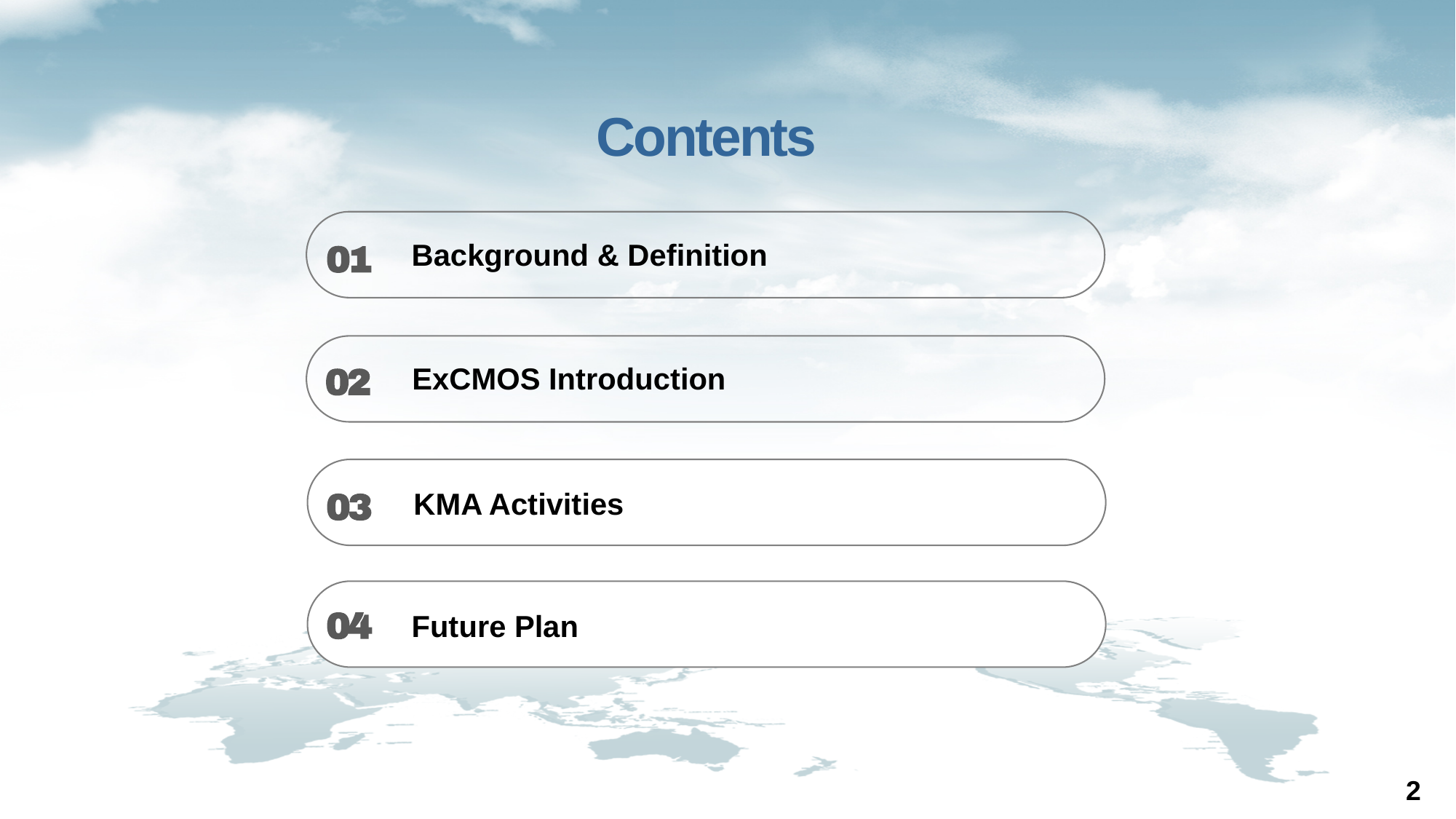

Contents

01
Background & Definition

02
ExCMOS Introduction

03
KMA Activities

04
Future Plan
2